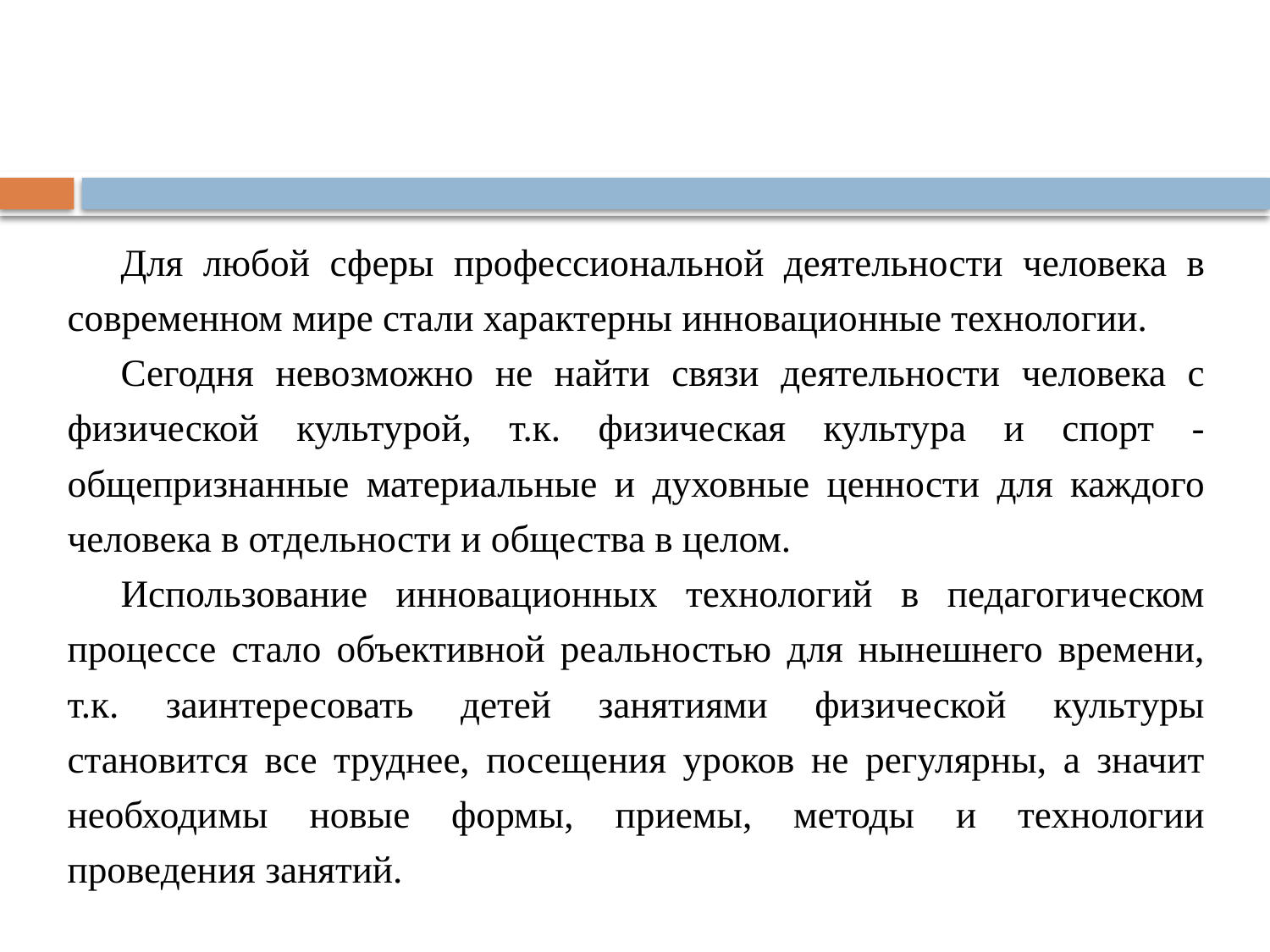

#
Для любой сферы профессиональной деятельности человека в современном мире стали характерны инновационные технологии.
Сегодня невозможно не найти связи деятельности человека с физической культурой, т.к. физическая культура и спорт - общепризнанные материальные и духовные ценности для каждого человека в отдельности и общества в целом.
Использование инновационных технологий в педагогическом процессе стало объективной реальностью для нынешнего времени, т.к. заинтересовать детей занятиями физической культуры становится все труднее, посещения уроков не регулярны, а значит необходимы новые формы, приемы, методы и технологии проведения занятий.